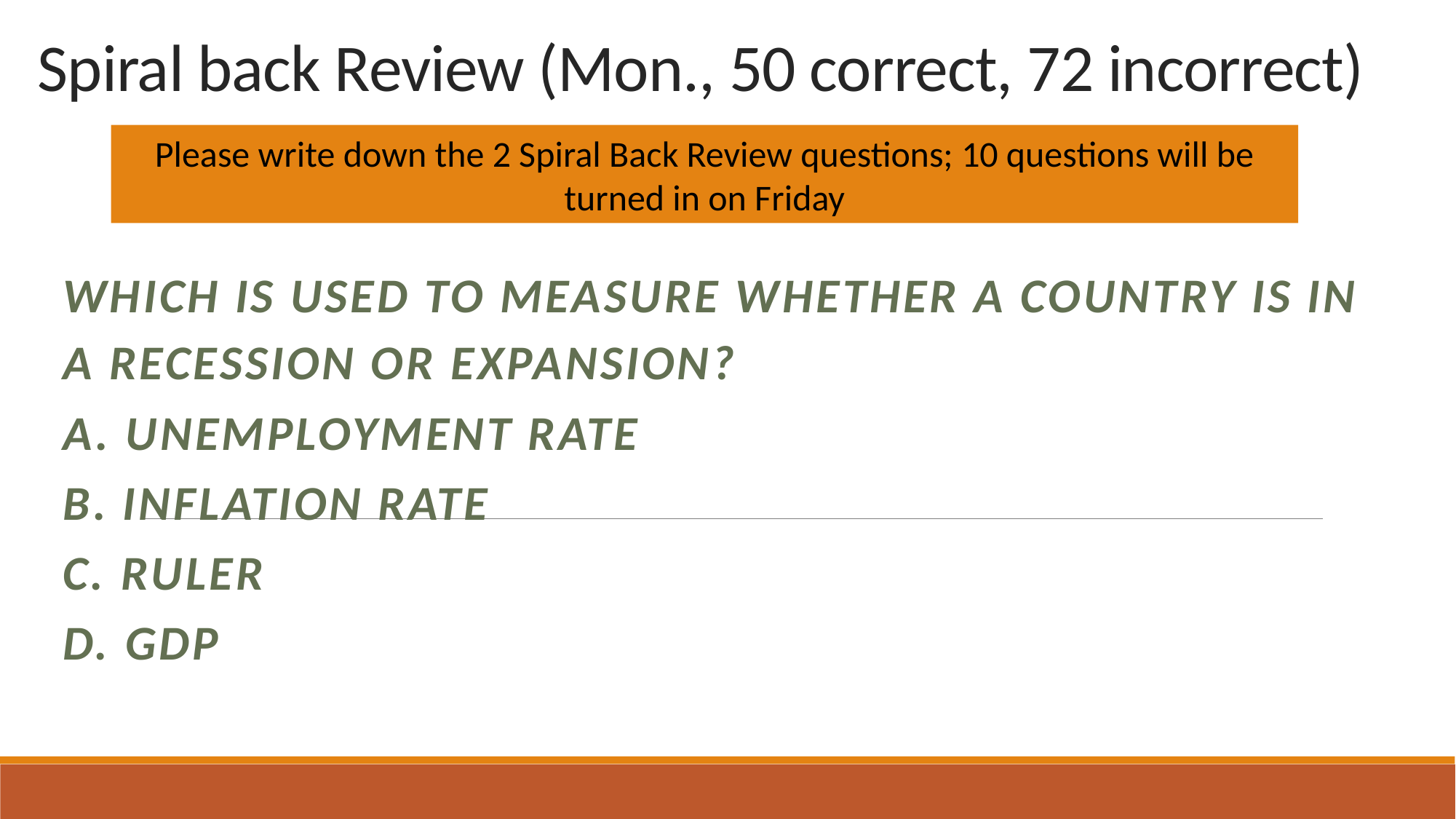

# Spiral back Review (Mon., 50 correct, 72 incorrect)
Please write down the 2 Spiral Back Review questions; 10 questions will be turned in on Friday
Which is used to measure whether a country is in a recession or expansion?
A. unemployment rate
B. inflation rate
C. ruler
D. GDP